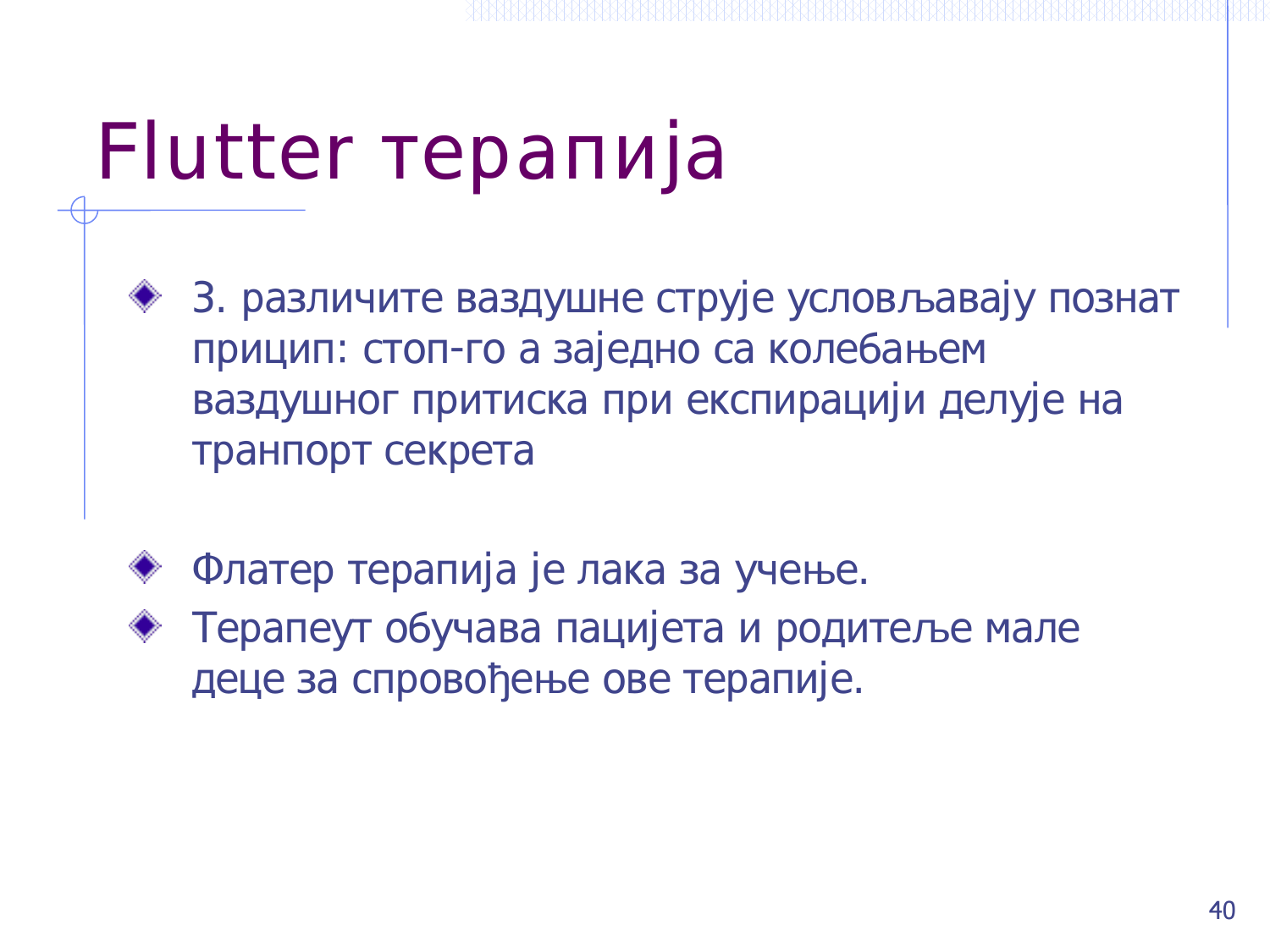

# Flutter терапија
3. различите ваздушне струје условљавају познат прицип: стоп-го а заједно са колебањем ваздушног притиска при експирацији делује на транпорт секрета

Флатер терапија је лака за учење.
Терапеут обучава пацијета и родитеље мале деце за спровођење ове терапије.
40